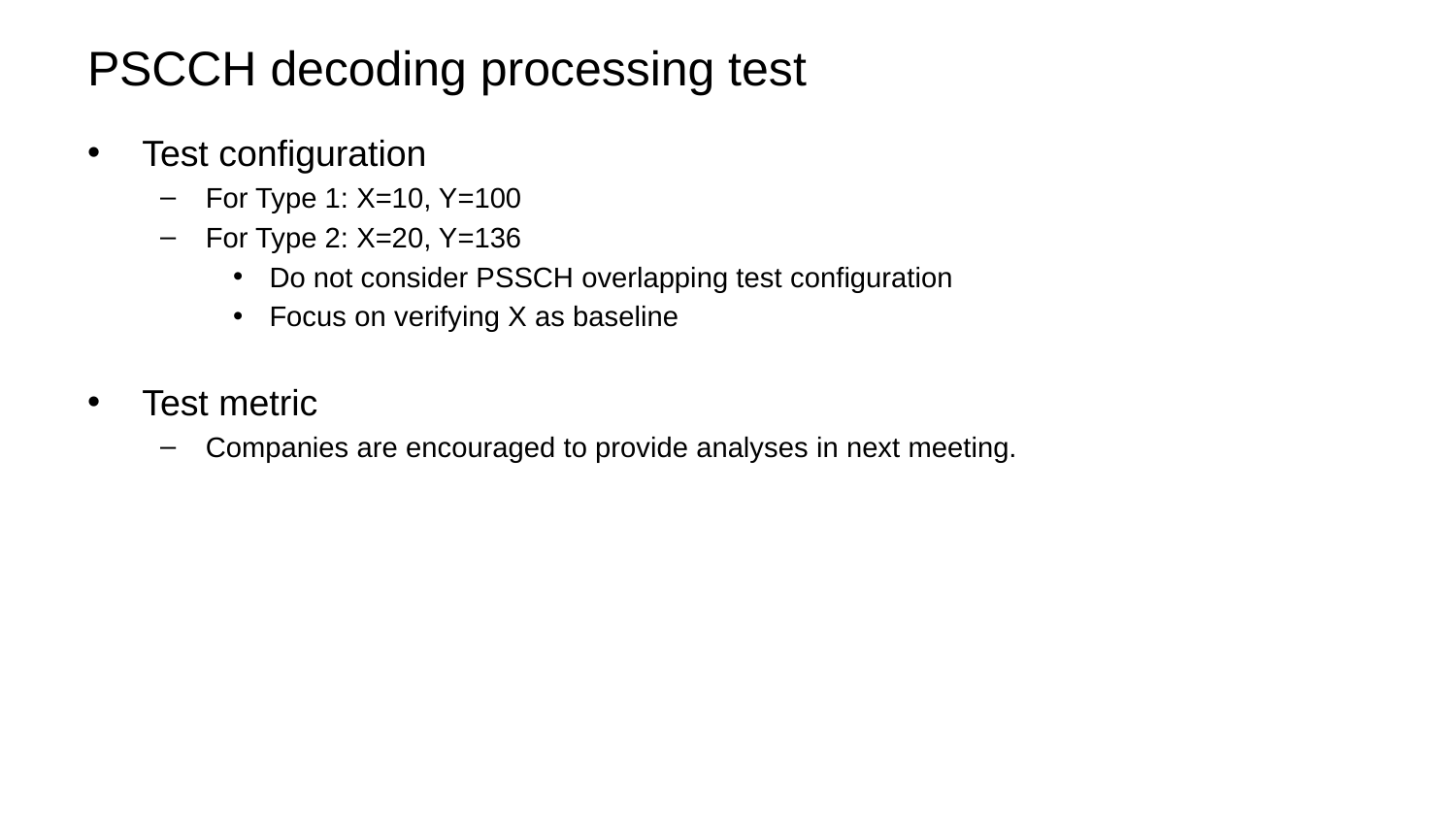

# PSCCH decoding processing test
Test configuration
For Type 1: X=10, Y=100
For Type 2: X=20, Y=136
Do not consider PSSCH overlapping test configuration
Focus on verifying X as baseline

Test metric
Companies are encouraged to provide analyses in next meeting.